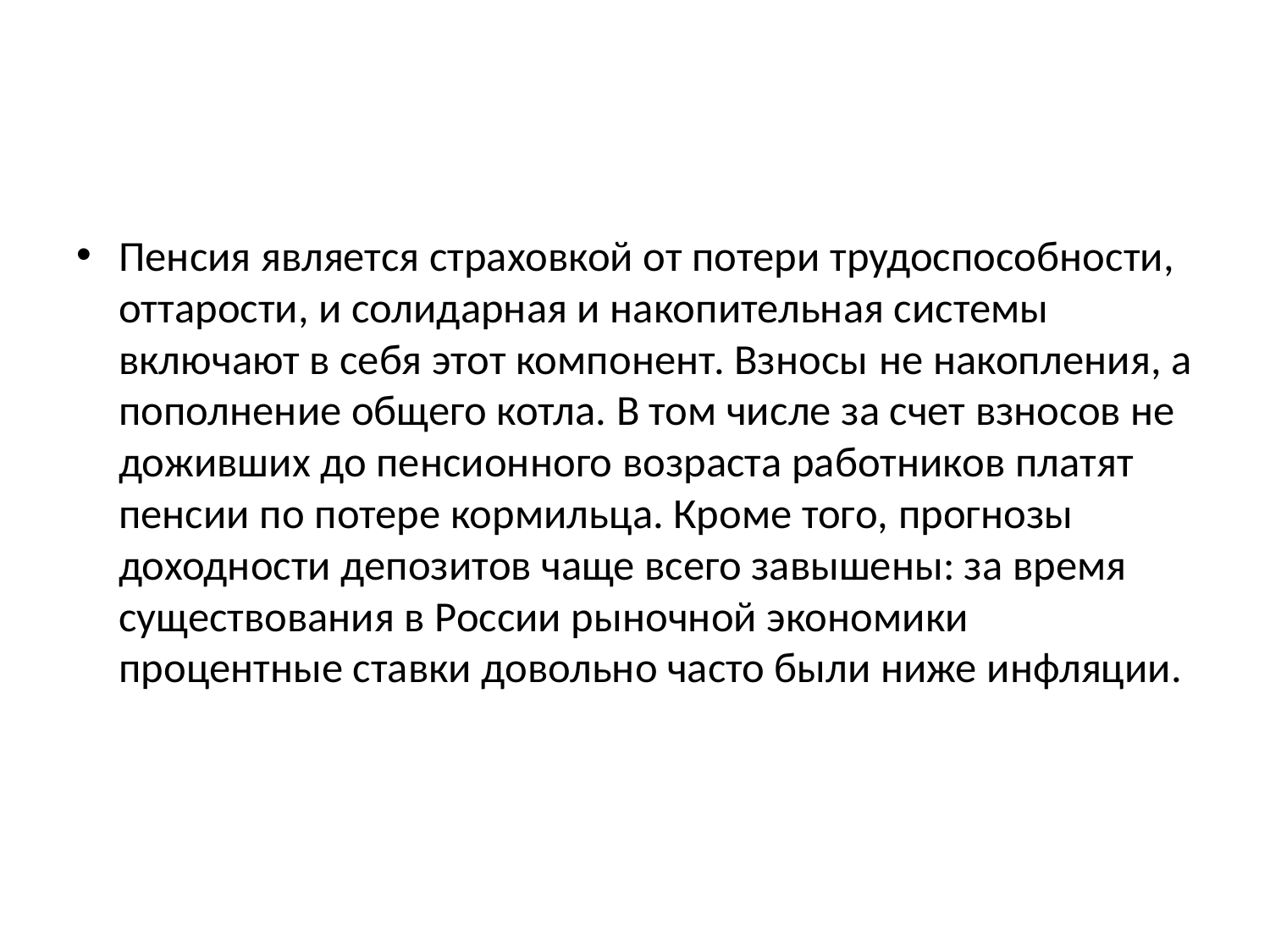

#
Пенсия является страховкой от потери трудоспособности, оттарости, и солидарная и накопительная системы включают в себя этот компонент. Взносы не накопления, а пополнение общего котла. В том числе за счет взносов не доживших до пенсионного возраста работников платят пенсии по потере кормильца. Кроме того, прогнозы доходности депозитов чаще всего завышены: за время существования в России рыночной экономики процентные ставки довольно часто были ниже инфляции.